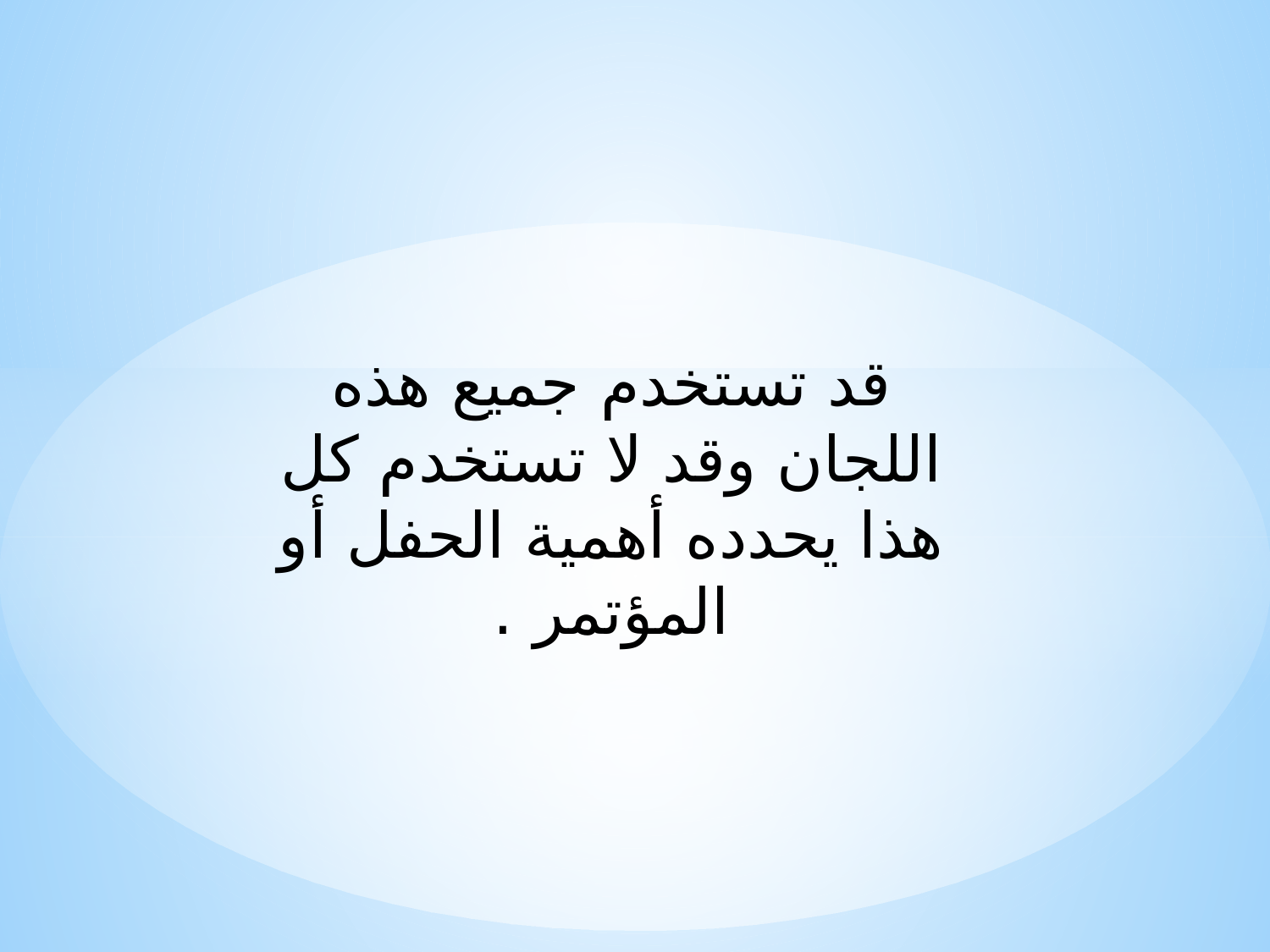

قد تستخدم جميع هذه اللجان وقد لا تستخدم كل هذا يحدده أهمية الحفل أو المؤتمر .